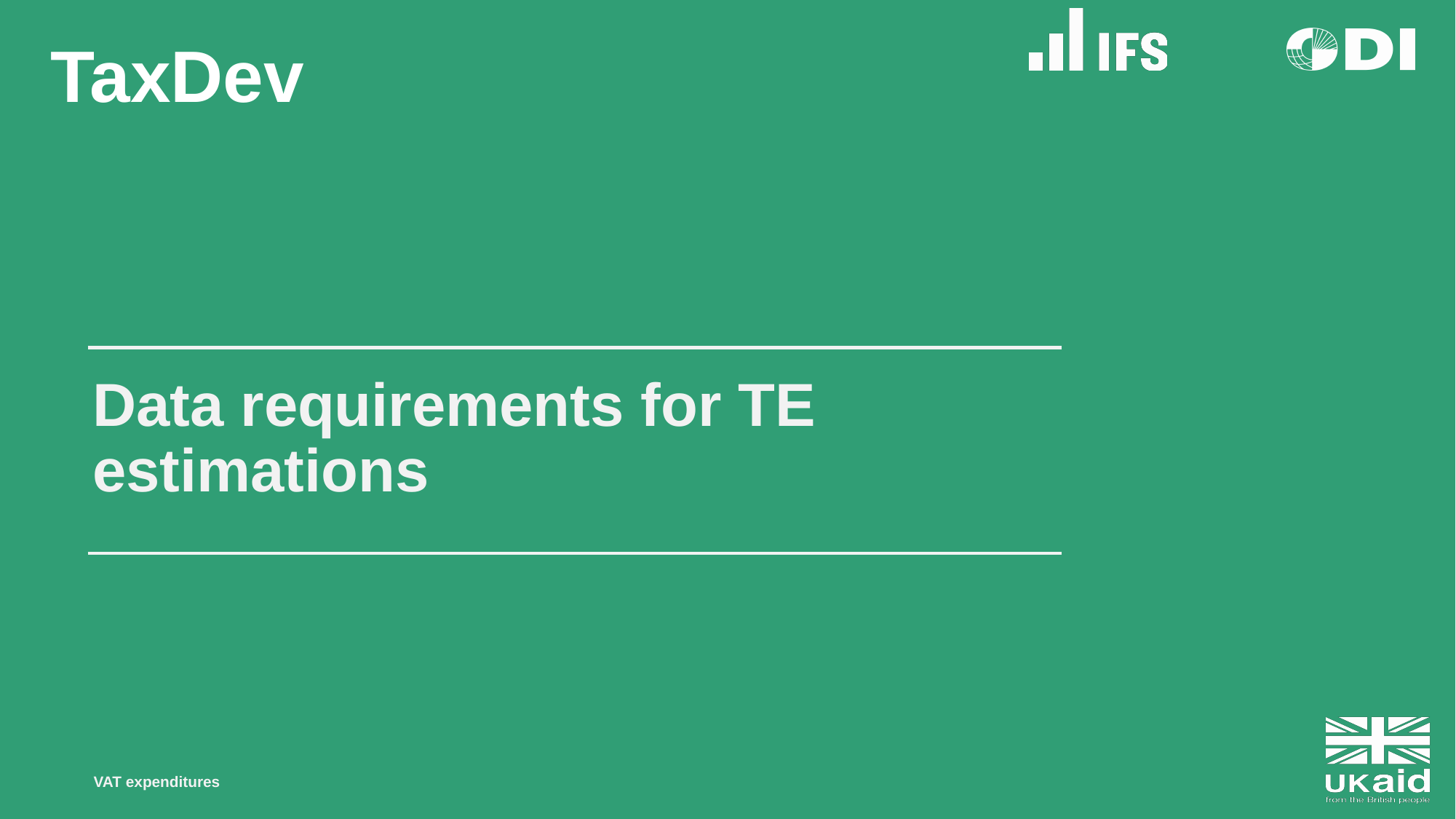

# Data requirements for TE estimations
VAT expenditures